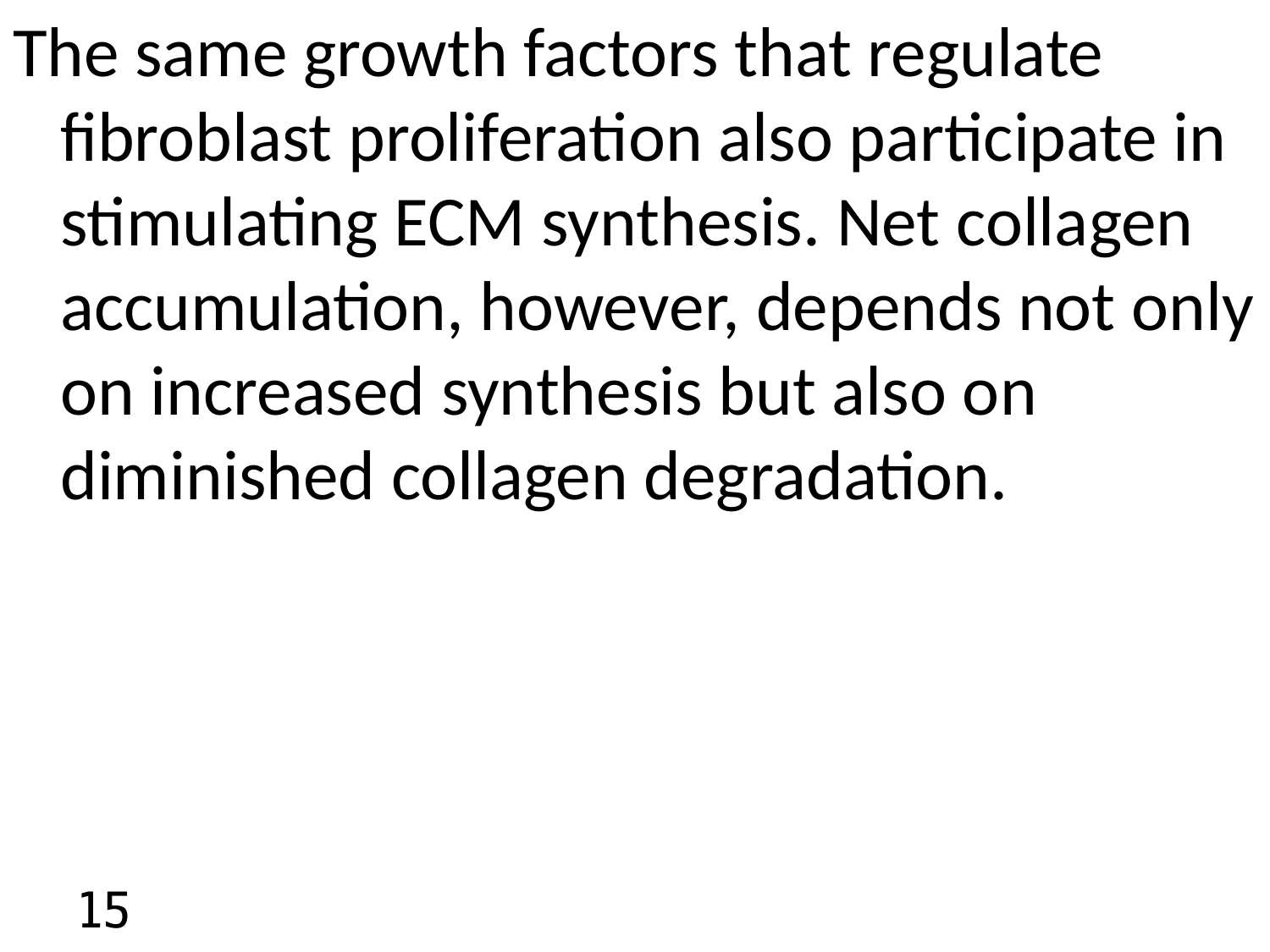

The same growth factors that regulate fibroblast proliferation also participate in stimulating ECM synthesis. Net collagen accumulation, however, depends not only on increased synthesis but also on diminished collagen degradation.
15